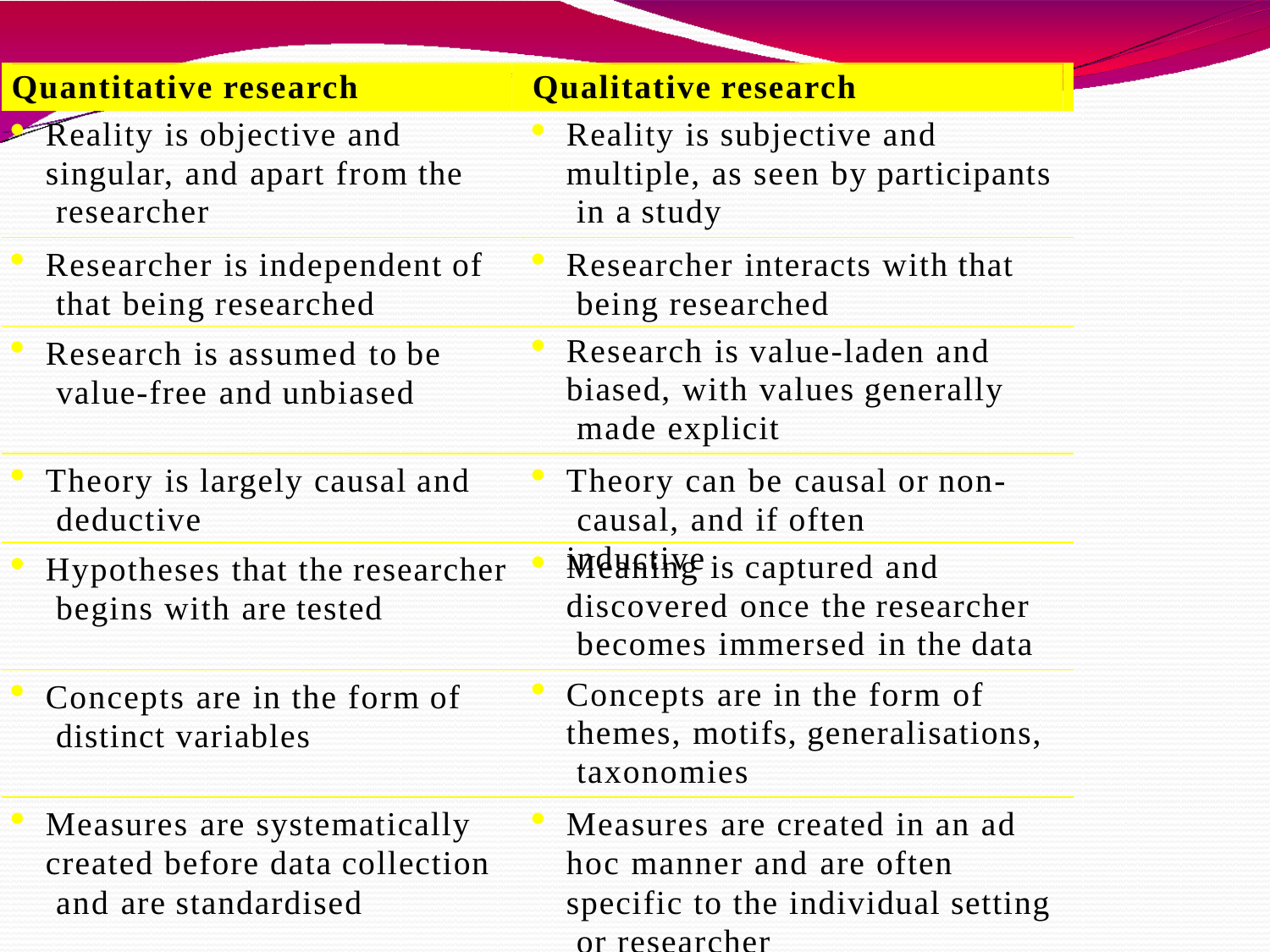

Quantitative research
Qualitative research

Reality is objective and  singular, and apart from the  researcher
Reality is subjective and  multiple, as seen by participants  in a study

Researcher is independent of  that being researched
Researcher interacts with that  being researched

Research is assumed to be  value-free and unbiased
Research is value-laden and  biased, with values generally  made explicit

Theory is largely causal and  deductive
Theory can be causal or non-  causal, and if often inductive

Hypotheses that the researcher  begins with are tested
Meaning is captured and  discovered once the researcher  becomes immersed in the data

Concepts are in the form of  distinct variables
Concepts are in the form of  themes, motifs, generalisations,  taxonomies

Measures are systematically  created before data collection  and are standardised
Measures are created in an ad  hoc manner and are often  specific to the individual setting  or researcher